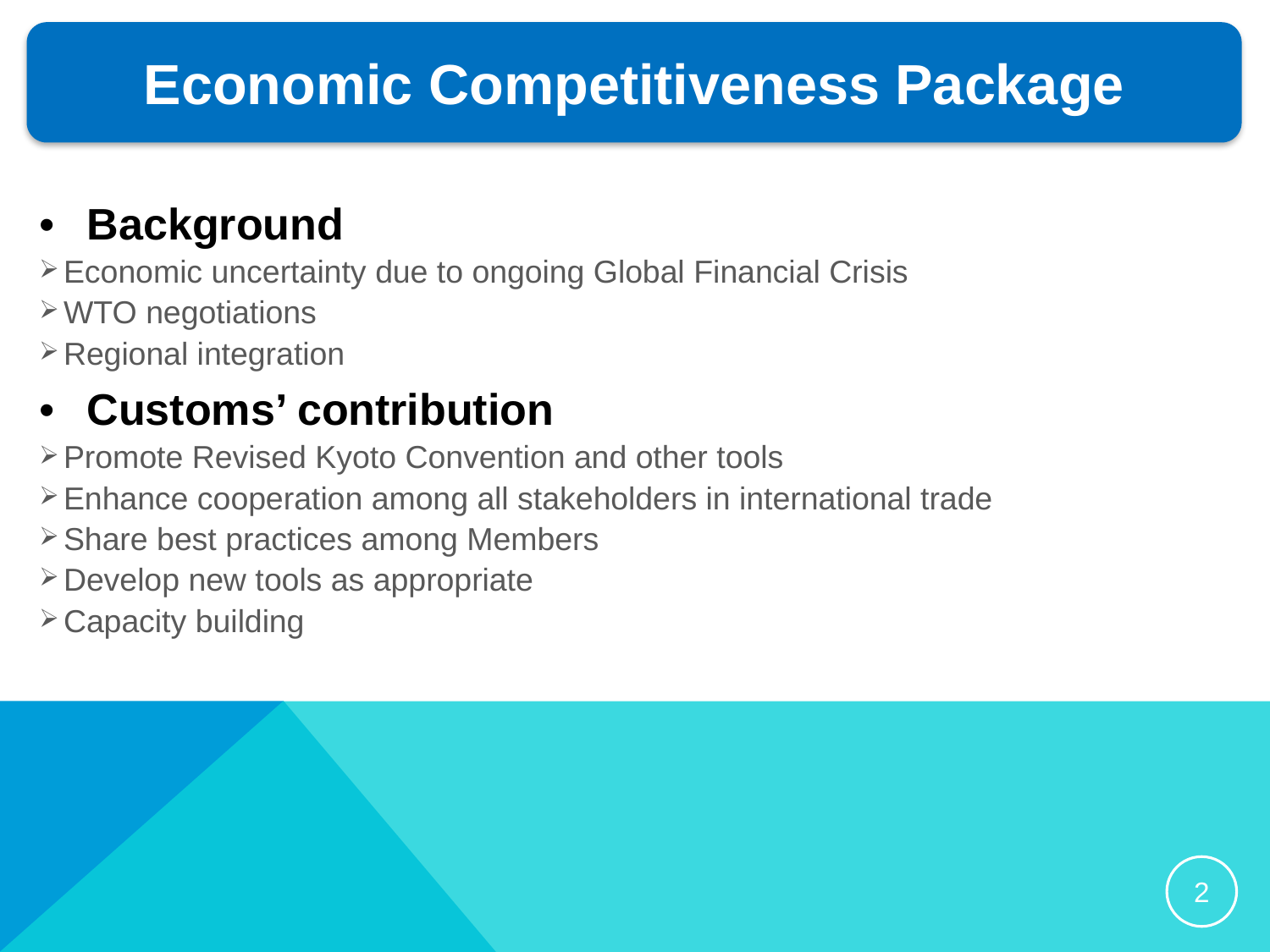

Economic Competitiveness Package
#
Background
Economic uncertainty due to ongoing Global Financial Crisis
WTO negotiations
Regional integration
Customs’ contribution
Promote Revised Kyoto Convention and other tools
Enhance cooperation among all stakeholders in international trade
Share best practices among Members
Develop new tools as appropriate
Capacity building

2